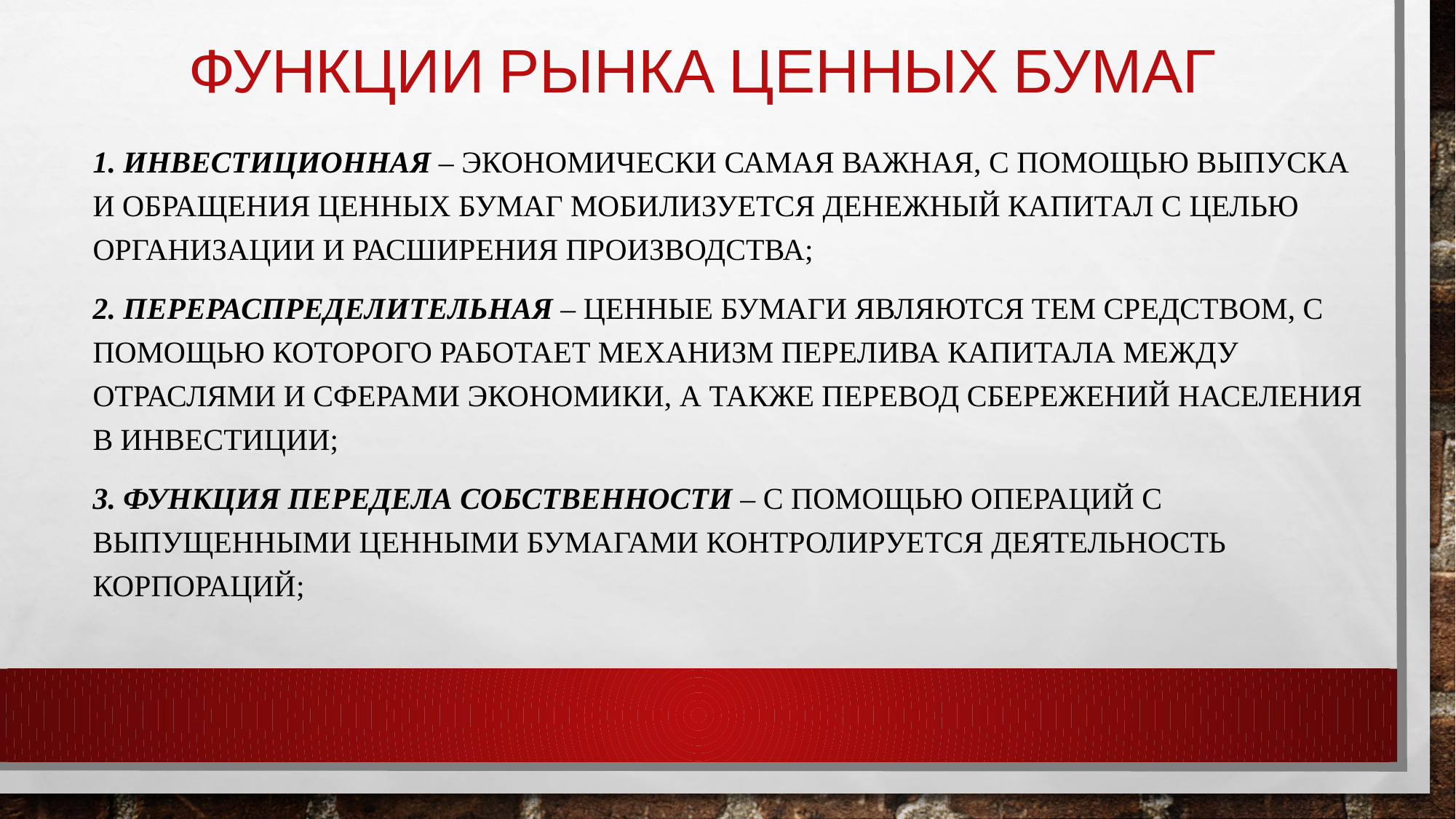

# Функции рынка ценных бумаг
1. инвестиционная – экономически самая важная, с помощью выпуска и обращения ценных бумаг мобилизуется денежный капитал с целью организации и расширения производства;
2. перераспределительная – ценные бумаги являются тем средством, с помощью которого работает механизм перелива капитала между отраслями и сферами экономики, а также перевод сбережений населения в инвестиции;
3. функция передела собственности – с помощью операций с выпущенными ценными бумагами контролируется деятельность корпораций;